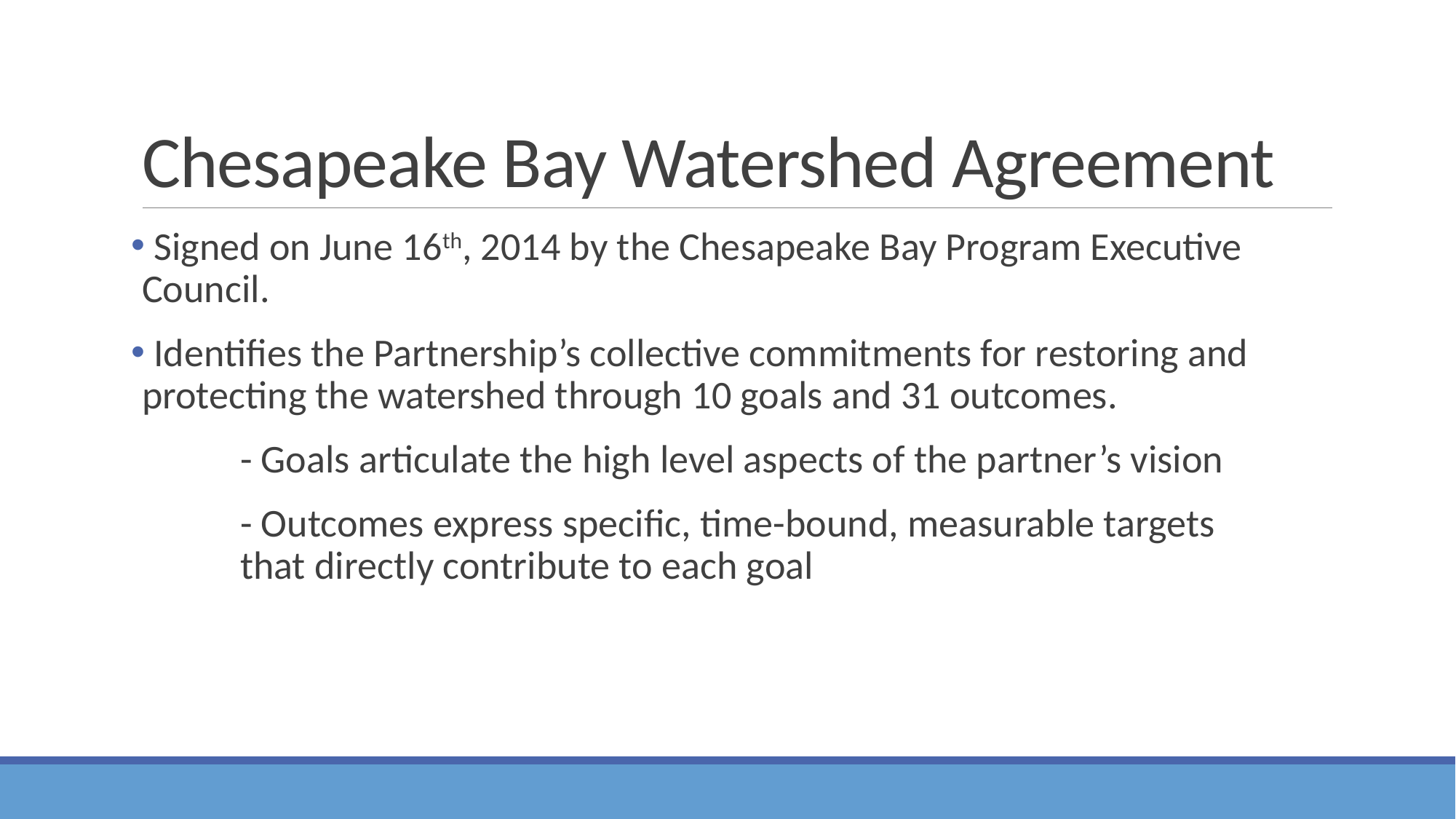

# Chesapeake Bay Watershed Agreement
 Signed on June 16th, 2014 by the Chesapeake Bay Program Executive Council.
 Identifies the Partnership’s collective commitments for restoring and  protecting the watershed through 10 goals and 31 outcomes.
	- Goals articulate the high level aspects of the partner’s vision
	- Outcomes express specific, time-bound, measurable targets 	that directly contribute to each goal